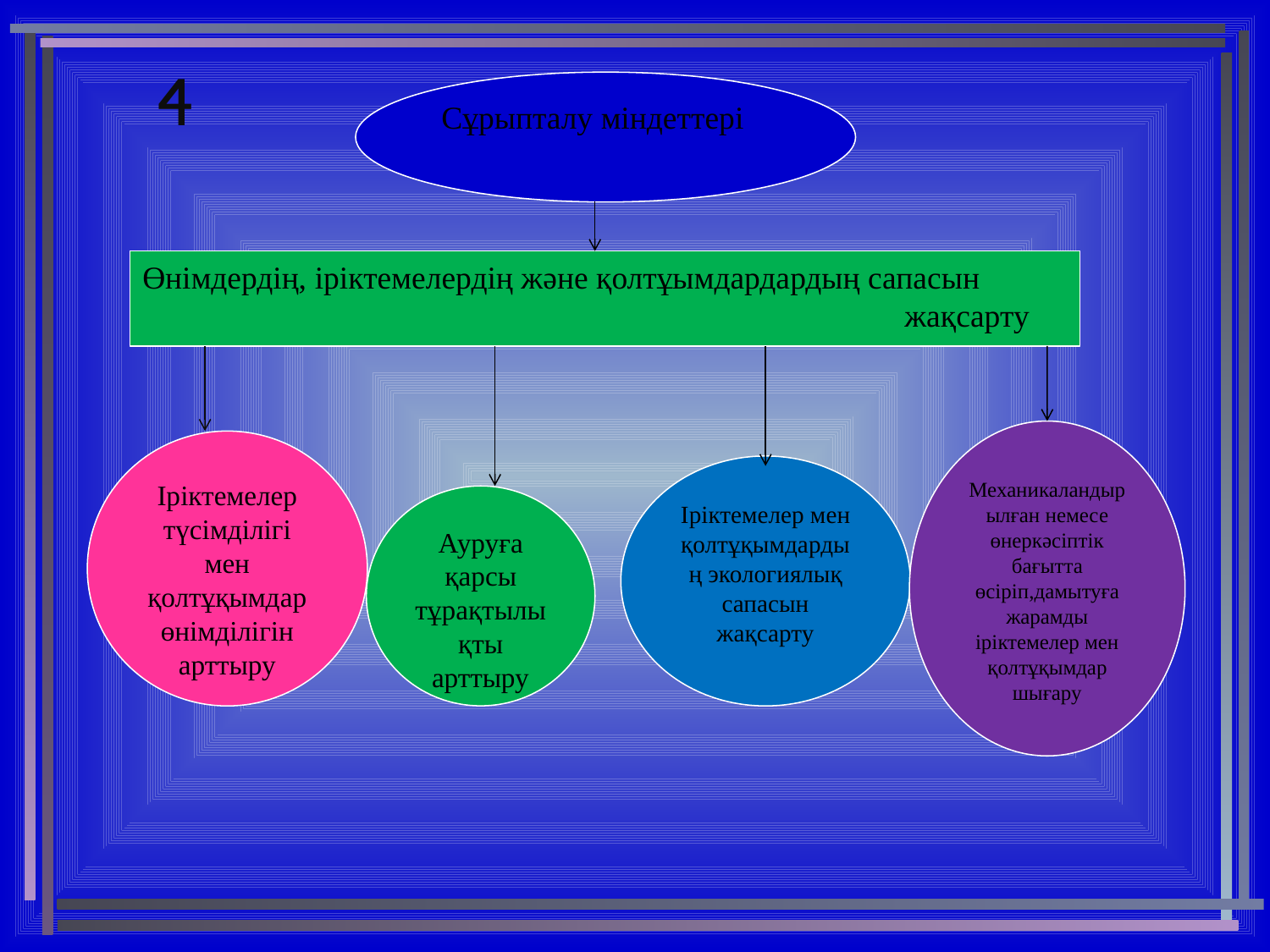

4
Сұрыпталу міндеттері
Өнімдердің, іріктемелердің және қолтұымдардардың сапасын                                                                         			жақсарту
Механикаландырылған немесе өнеркәсіптік бағытта өсіріп,дамытуға жарамды іріктемелер мен қолтұқымдар шығару
Іріктемелер түсімділігі мен қолтұқымдар өнімділігін арттыру
Іріктемелер мен қолтұқымдардың экологиялық сапасын жақсарту
Ауруға қарсы тұрақтылықты арттыру